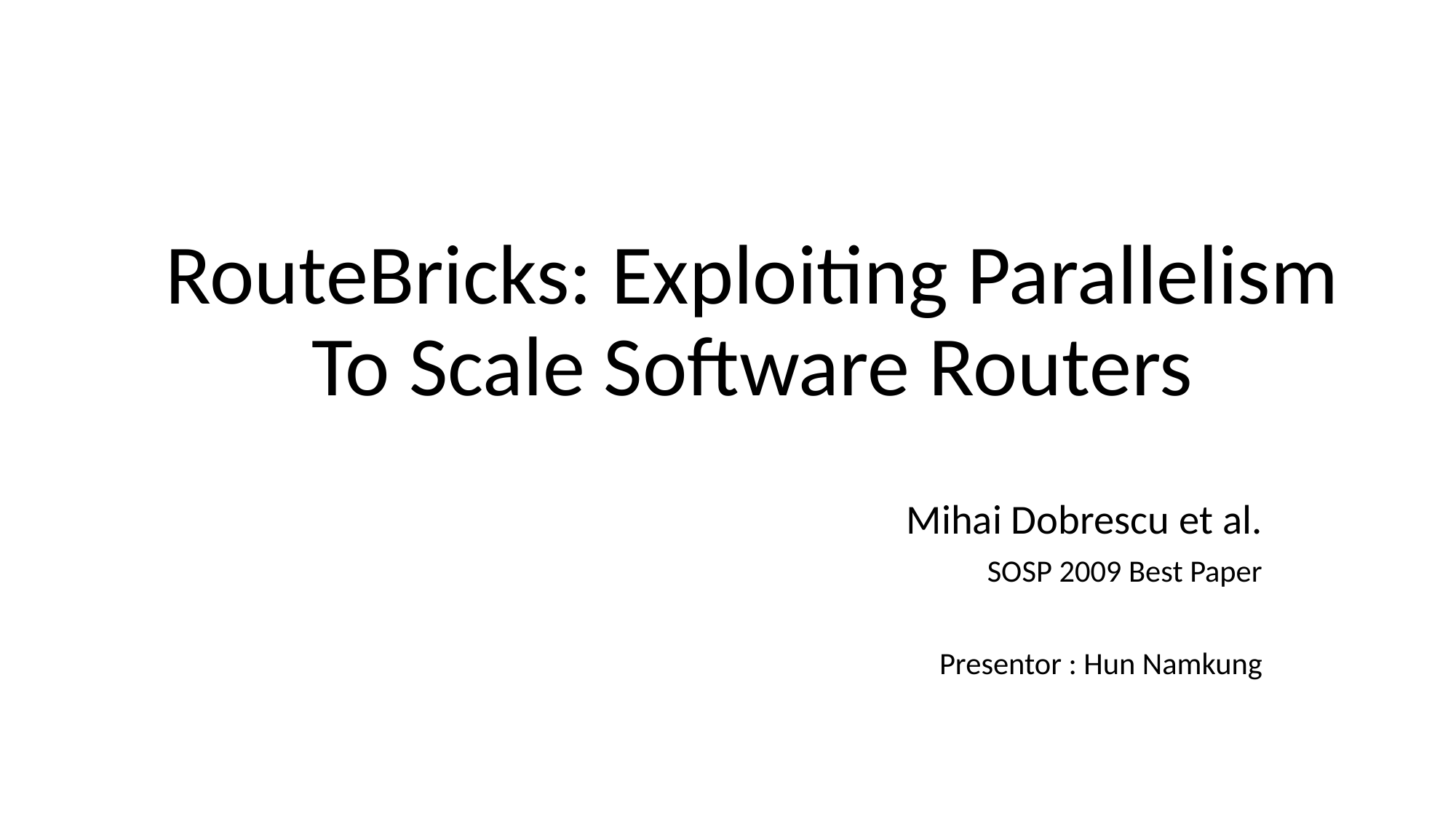

# RouteBricks: Exploiting Parallelism To Scale Software Routers

Mihai Dobrescu et al.
SOSP 2009 Best Paper

Presentor : Hun Namkung